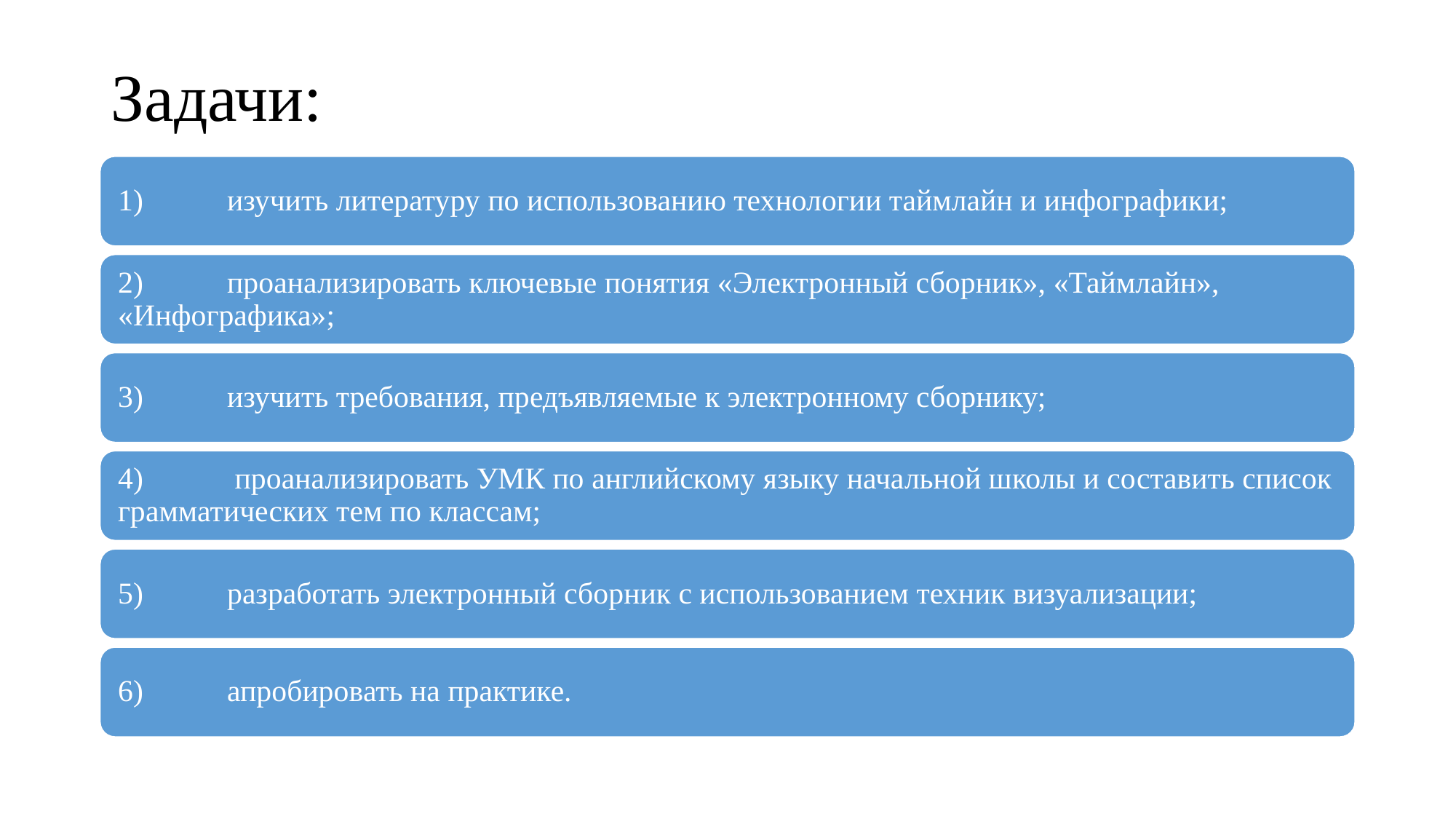

# Задачи:
1)	изучить литературу по использованию технологии таймлайн и инфографики;
2)	проанализировать ключевые понятия «Электронный сборник», «Таймлайн», «Инфографика»;
3)	изучить требования, предъявляемые к электронному сборнику;
4)	 проанализировать УМК по английскому языку начальной школы и составить список грамматических тем по классам;
5)	разработать электронный сборник с использованием техник визуализации;
6)	апробировать на практике.